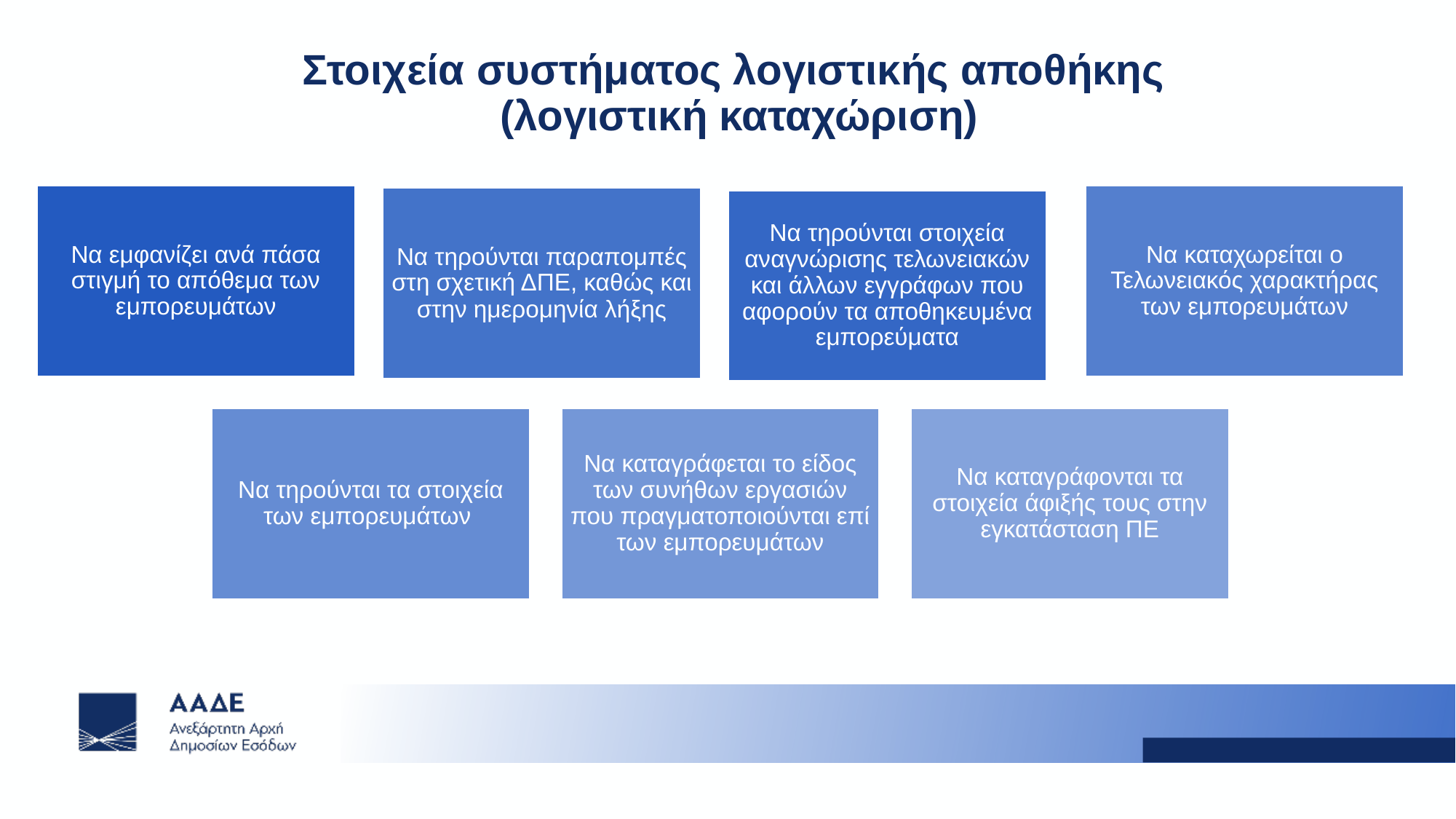

Στοιχεία συστήματος λογιστικής αποθήκης
(λογιστική καταχώριση)
Να εμφανίζει ανά πάσα στιγμή το απόθεμα των εμπορευμάτων
Να τηρούνται στοιχεία αναγνώρισης τελωνειακών και άλλων εγγράφων που αφορούν τα αποθηκευμένα εμπορεύματα
Να τηρούνται παραπομπές στη σχετική ΔΠΕ, καθώς και στην ημερομηνία λήξης
Να καταχωρείται ο Τελωνειακός χαρακτήρας των εμπορευμάτων
Να τηρούνται τα στοιχεία των εμπορευμάτων
Να καταγράφεται το είδος των συνήθων εργασιών που πραγματοποιούνται επί των εμπορευμάτων
Να καταγράφονται τα στοιχεία άφιξής τους στην εγκατάσταση ΠΕ